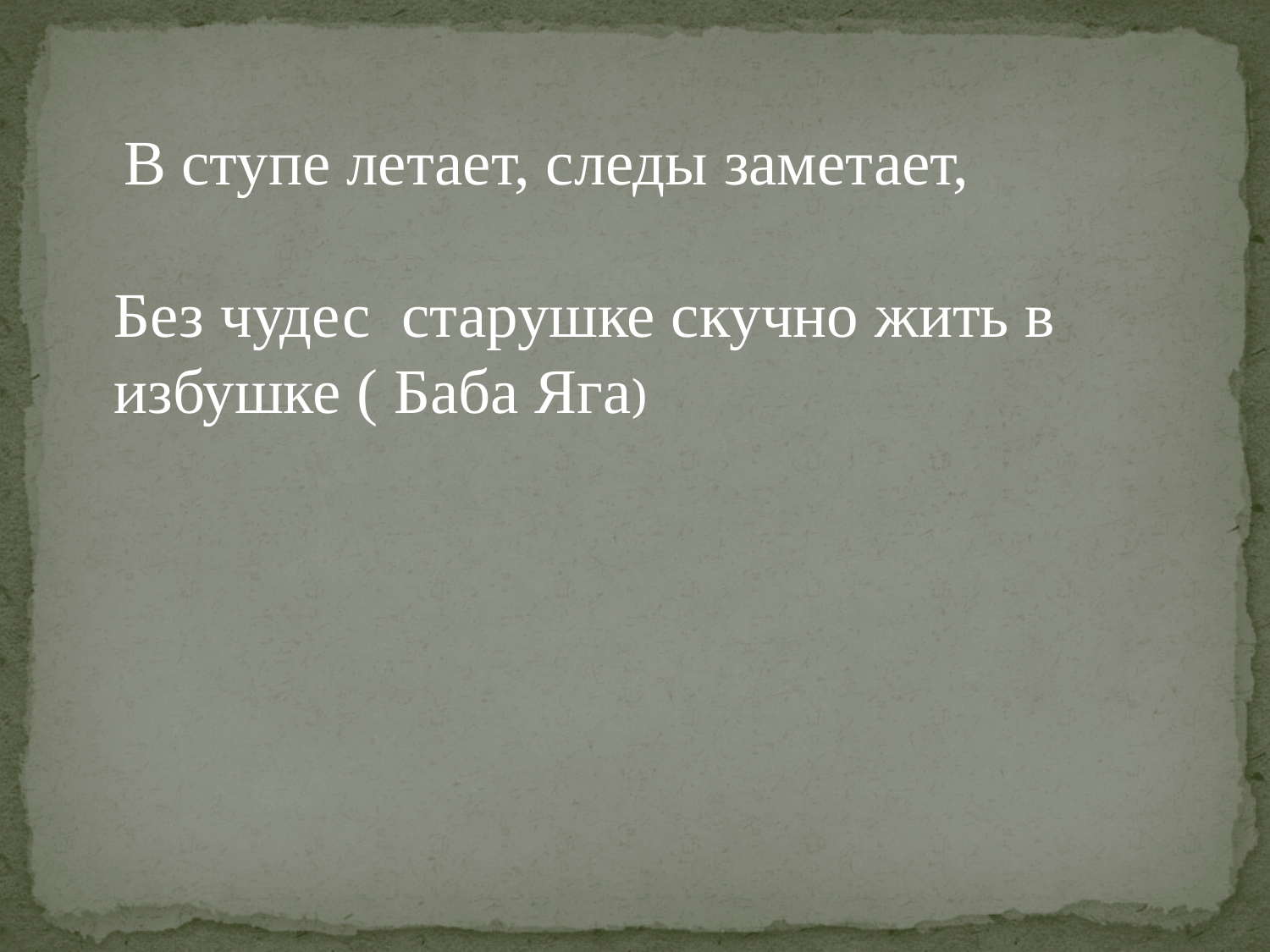

#

   В ступе летает, следы заметает,                                                                              Без чудес  старушке скучно жить в избушке ( Баба Яга)